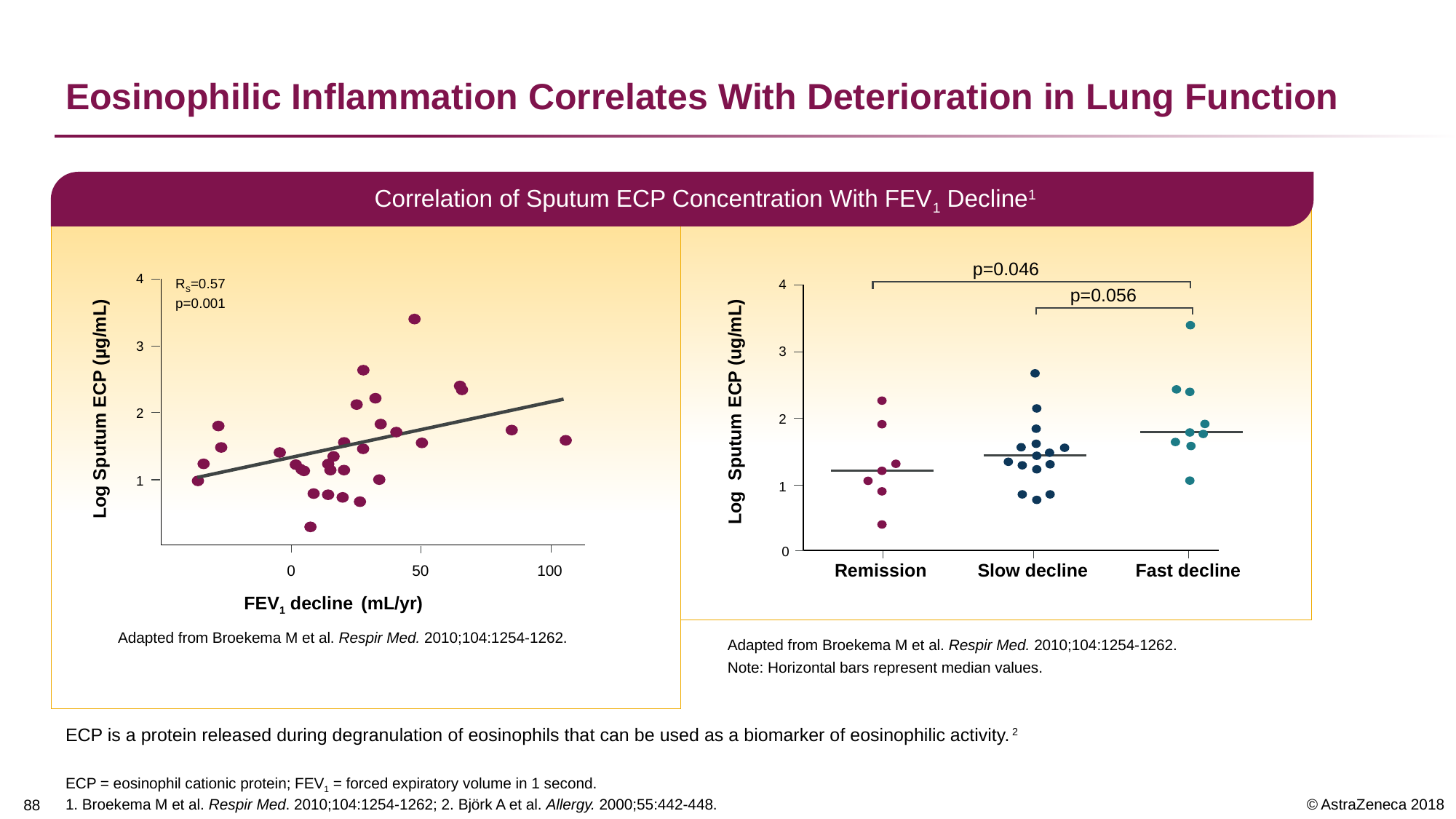

# Eosinophilic Inflammation Correlates With Deterioration in Lung Function
Correlation of Sputum ECP Concentration With FEV1 Decline1

p=0.046
4

3
2
1
0
Slow decline
Fast decline
p=0.056

Log  Sputum ECP (ug/mL)

Remission
4

3
2
1
0
50
100
RS=0.57
p=0.001

Log Sputum ECP (µg/mL)

FEV1 decline  (mL/yr)
Adapted from Broekema M et al. Respir Med. 2010;104:1254-1262.
Adapted from Broekema M et al. Respir Med. 2010;104:1254-1262.
Note: Horizontal bars represent median values.
ECP is a protein released during degranulation of eosinophils that can be used as a biomarker of eosinophilic activity.2

ECP = eosinophil cationic protein; FEV1 = forced expiratory volume in 1 second.
1. Broekema M et al. Respir Med. 2010;104:1254-1262; 2. Björk A et al. Allergy. 2000;55:442-448.
88